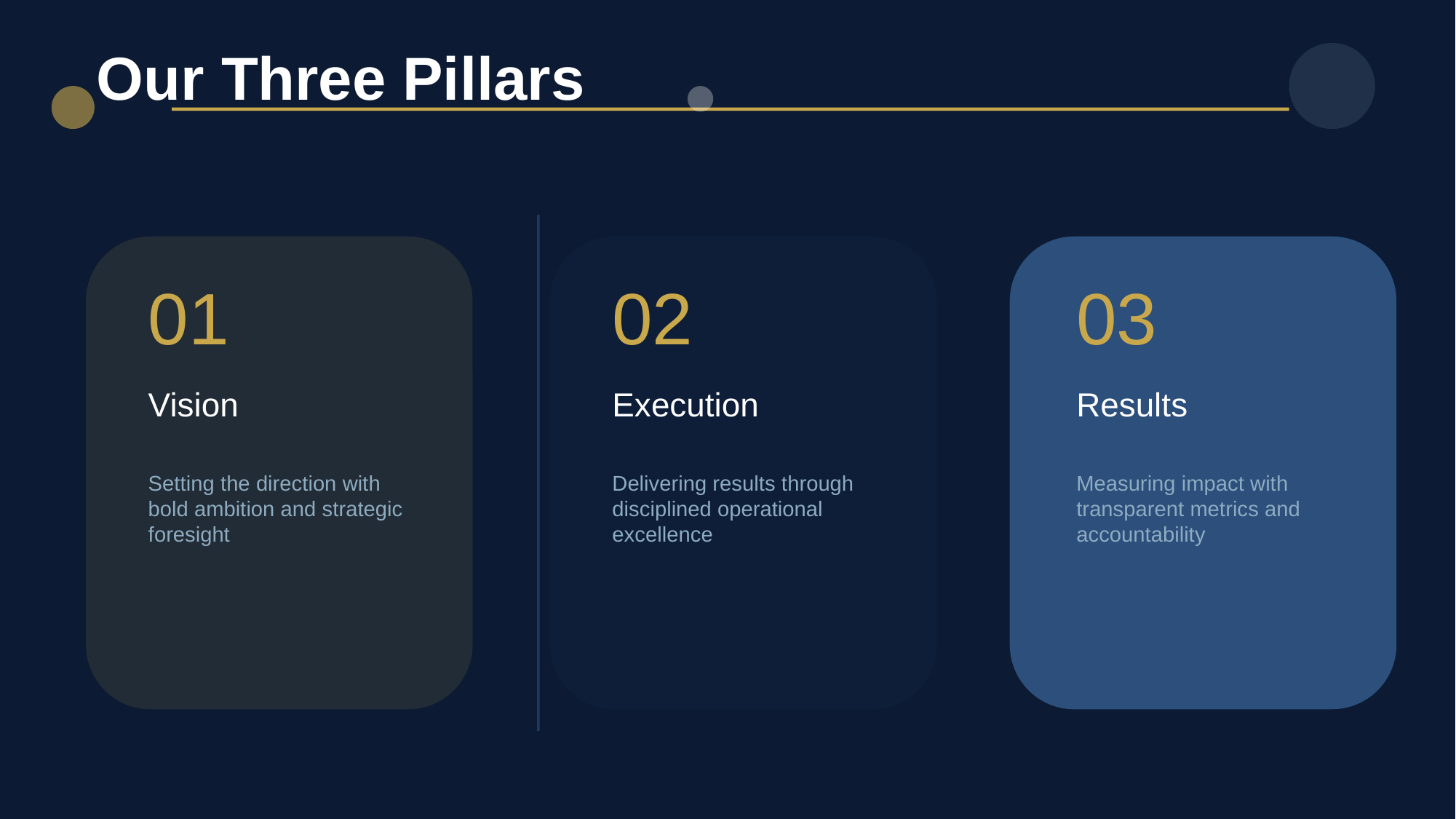

Our Three Pillars

01
02
03
Vision
Execution
Results

Setting the direction with bold ambition and strategic foresight
Delivering results through disciplined operational excellence
Measuring impact with transparent metrics and accountability